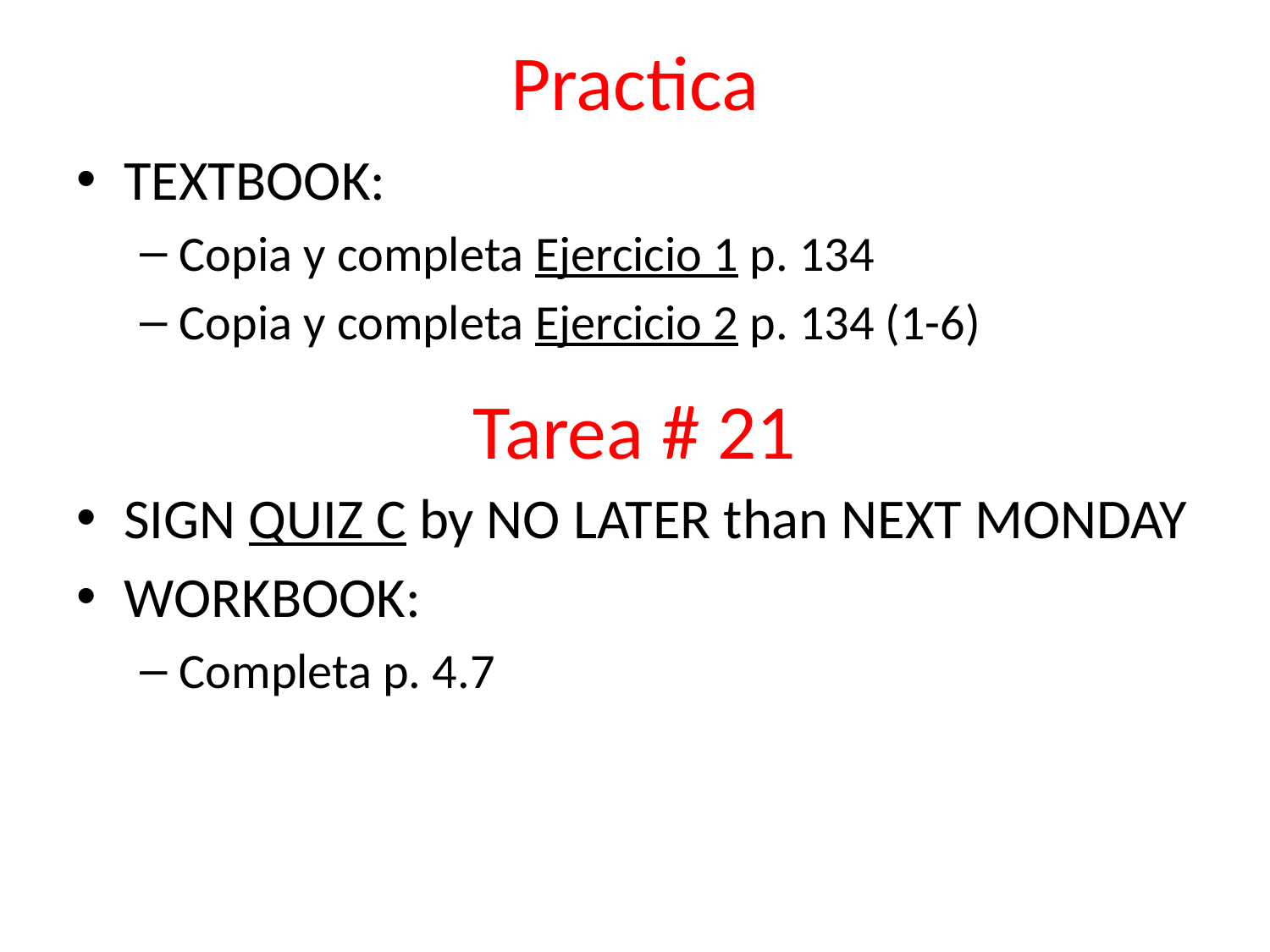

# Practica
TEXTBOOK:
Copia y completa Ejercicio 1 p. 134
Copia y completa Ejercicio 2 p. 134 (1-6)

Tarea # 21
SIGN QUIZ C by NO LATER than NEXT MONDAY
WORKBOOK:
Completa p. 4.7